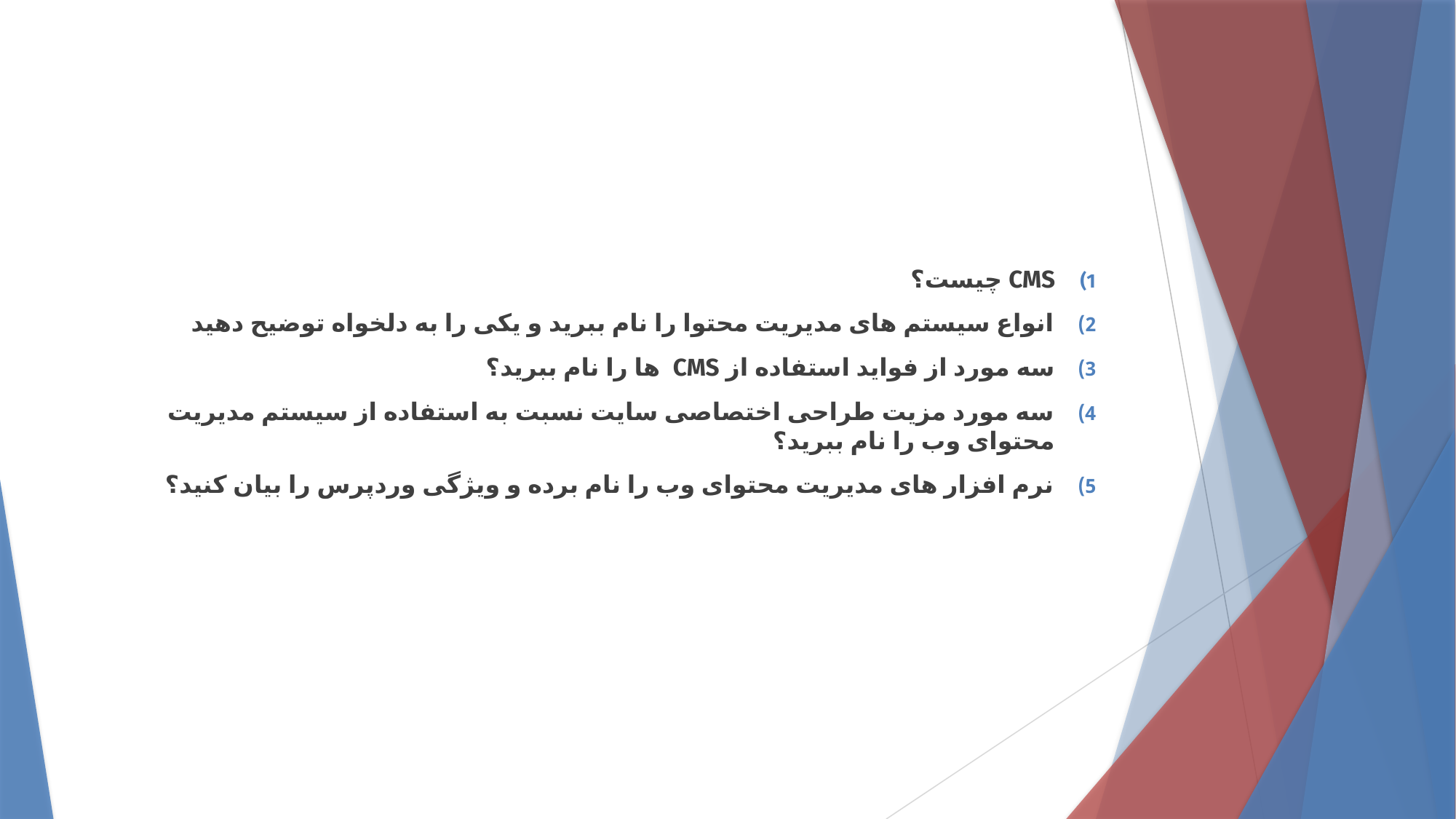

#
CMS چیست؟
انواع سیستم های مدیریت محتوا را نام ببرید و یکی را به دلخواه توضیح دهید
سه مورد از فواید استفاده از CMS  ها را نام ببرید؟
سه مورد مزیت طراحی اختصاصی سایت نسبت به استفاده از سیستم مدیریت محتوای وب را نام ببرید؟
نرم افزار های مدیریت محتوای وب را نام برده و ویژگی وردپرس را بیان کنید؟